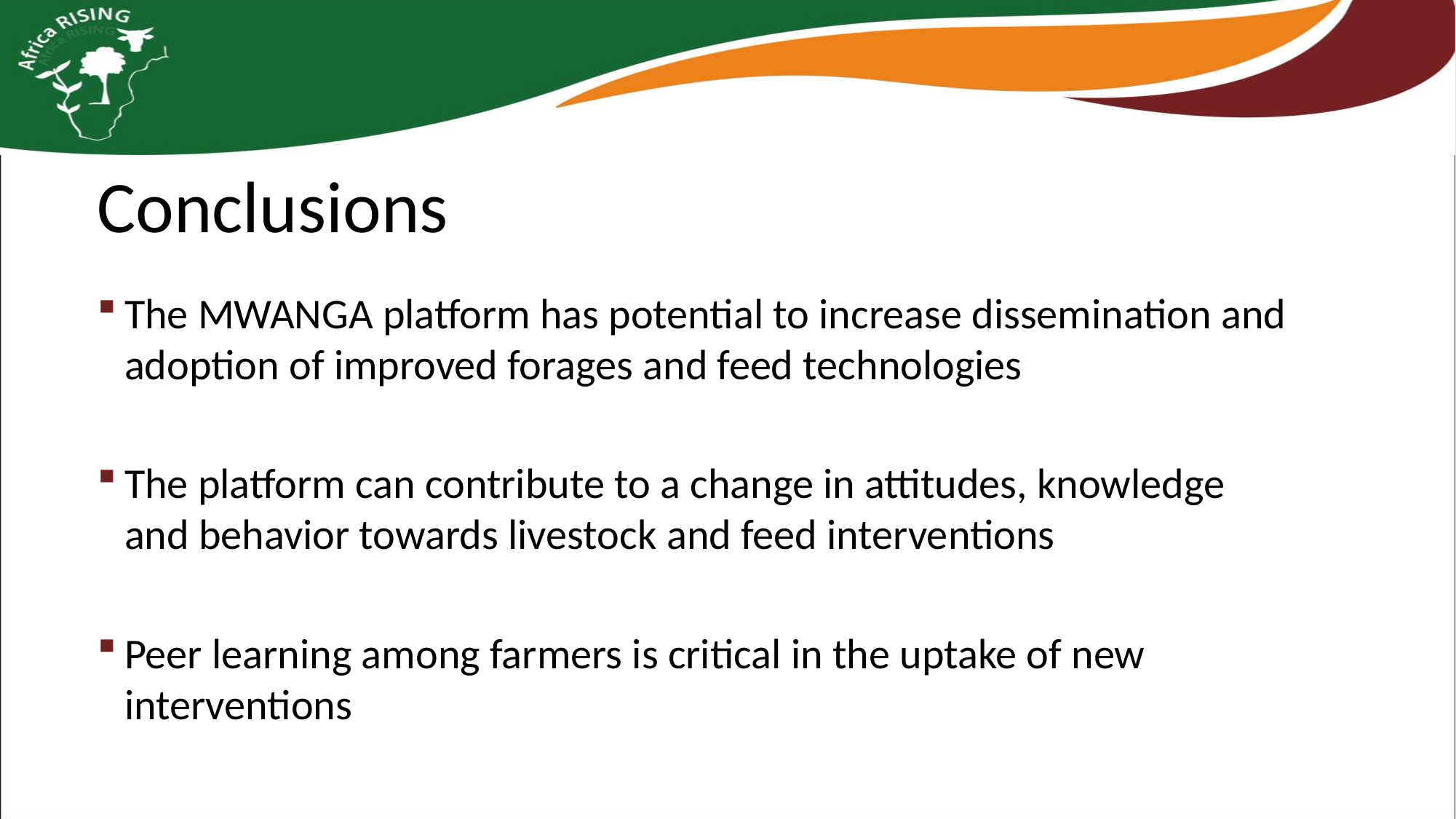

Conclusions
The MWANGA platform has potential to increase dissemination and adoption of improved forages and feed technologies

The platform can contribute to a change in attitudes, knowledge and behavior towards livestock and feed interventions

Peer learning among farmers is critical in the uptake of new interventions